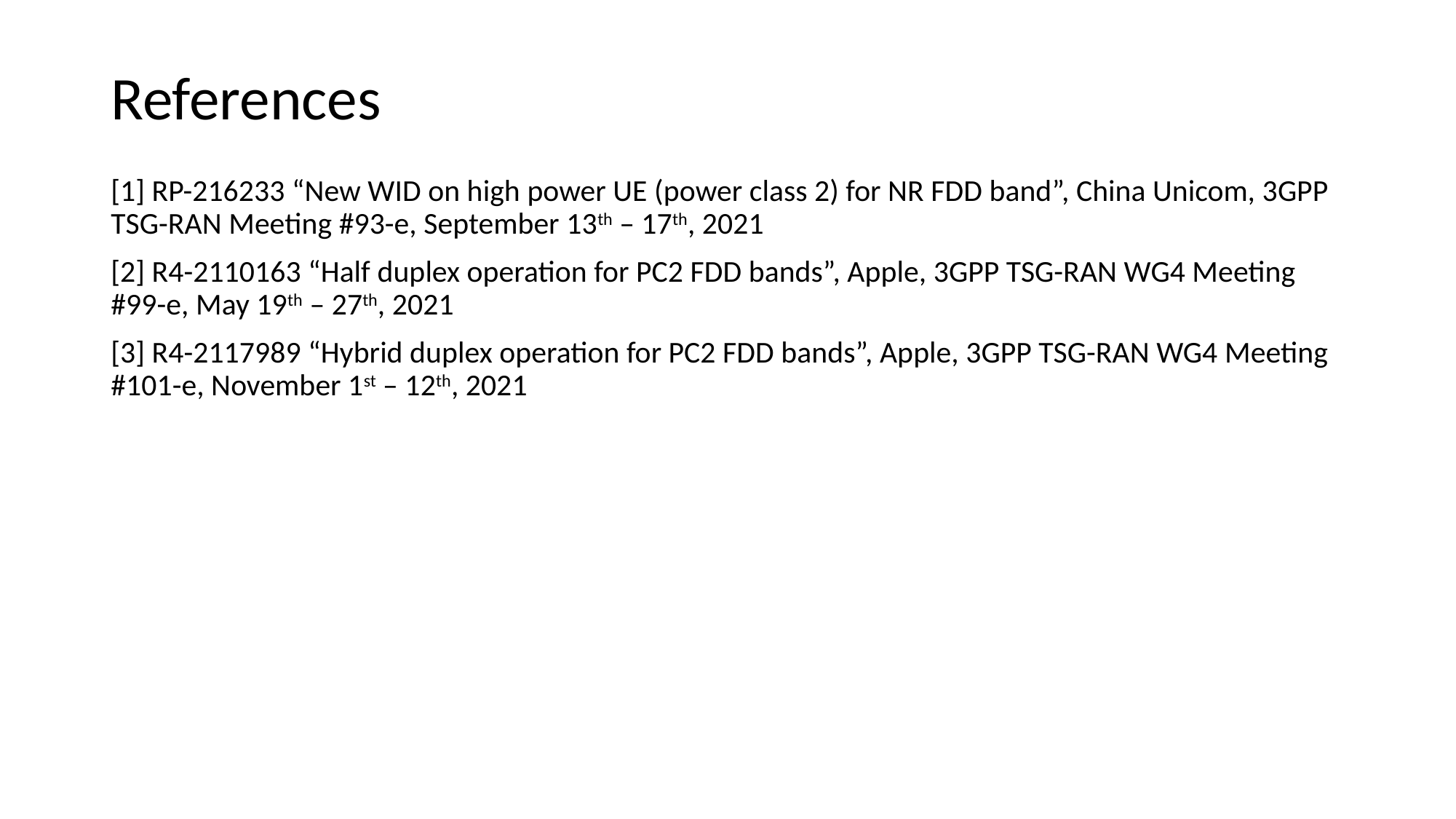

# References
[1] RP-216233 “New WID on high power UE (power class 2) for NR FDD band”, China Unicom, 3GPP TSG-RAN Meeting #93-e, September 13th – 17th, 2021
[2] R4-2110163 “Half duplex operation for PC2 FDD bands”, Apple, 3GPP TSG-RAN WG4 Meeting #99-e, May 19th – 27th, 2021
[3] R4-2117989 “Hybrid duplex operation for PC2 FDD bands”, Apple, 3GPP TSG-RAN WG4 Meeting #101-e, November 1st – 12th, 2021